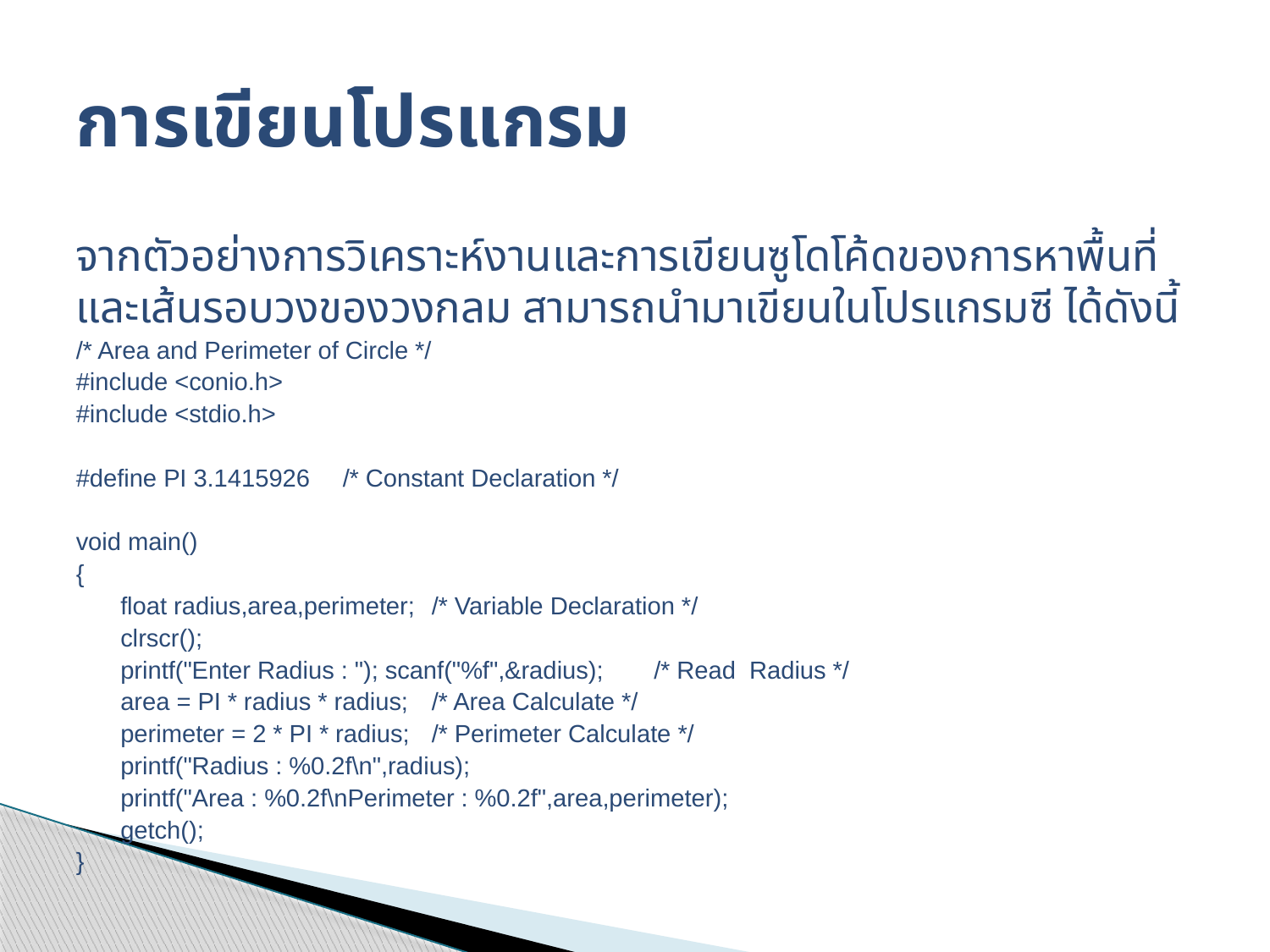

# การเขียนโปรแกรม
จากตัวอย่างการวิเคราะห์งานและการเขียนซูโดโค้ดของการหาพื้นที่และเส้นรอบวงของวงกลม สามารถนำมาเขียนในโปรแกรมซี ได้ดังนี้
/* Area and Perimeter of Circle */
#include <conio.h>
#include <stdio.h>

#define PI 3.1415926	/* Constant Declaration */

void main()
{
	float radius,area,perimeter; 	/* Variable Declaration */
	clrscr();
	printf("Enter Radius : "); scanf("%f",&radius); 	/* Read  Radius */
	area = PI * radius * radius;	/* Area Calculate */
	perimeter = 2 * PI * radius;	/* Perimeter Calculate */
	printf("Radius : %0.2f\n",radius);
	printf("Area : %0.2f\nPerimeter : %0.2f",area,perimeter);
	getch();
}